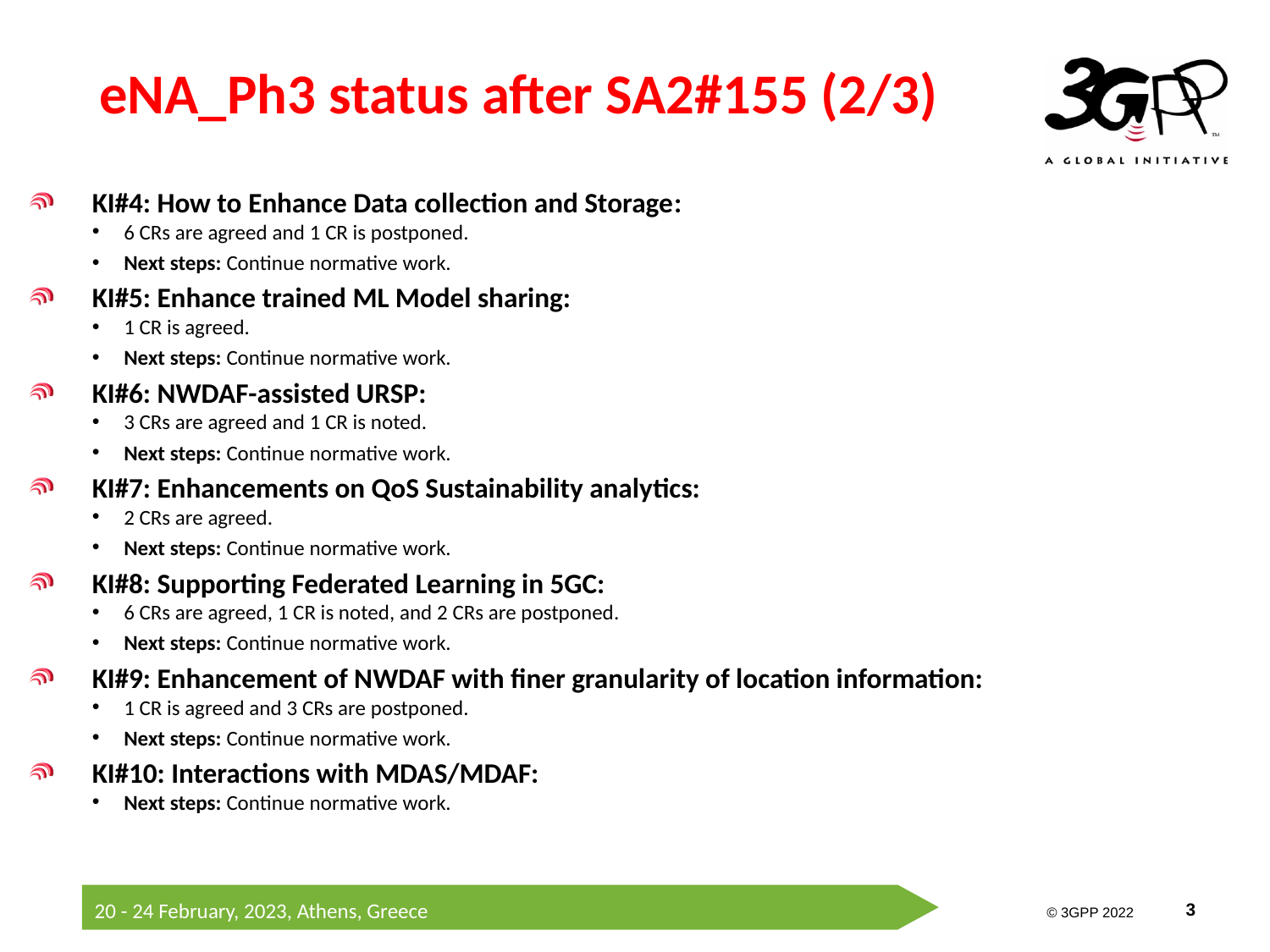

# eNA_Ph3 status after SA2#155 (2/3)
KI#4: How to Enhance Data collection and Storage:
6 CRs are agreed and 1 CR is postponed.
Next steps: Continue normative work.
KI#5: Enhance trained ML Model sharing:
1 CR is agreed.
Next steps: Continue normative work.
KI#6: NWDAF-assisted URSP:
3 CRs are agreed and 1 CR is noted.
Next steps: Continue normative work.
KI#7: Enhancements on QoS Sustainability analytics:
2 CRs are agreed.
Next steps: Continue normative work.
KI#8: Supporting Federated Learning in 5GC:
6 CRs are agreed, 1 CR is noted, and 2 CRs are postponed.
Next steps: Continue normative work.
KI#9: Enhancement of NWDAF with finer granularity of location information:
1 CR is agreed and 3 CRs are postponed.
Next steps: Continue normative work.
KI#10: Interactions with MDAS/MDAF:
Next steps: Continue normative work.